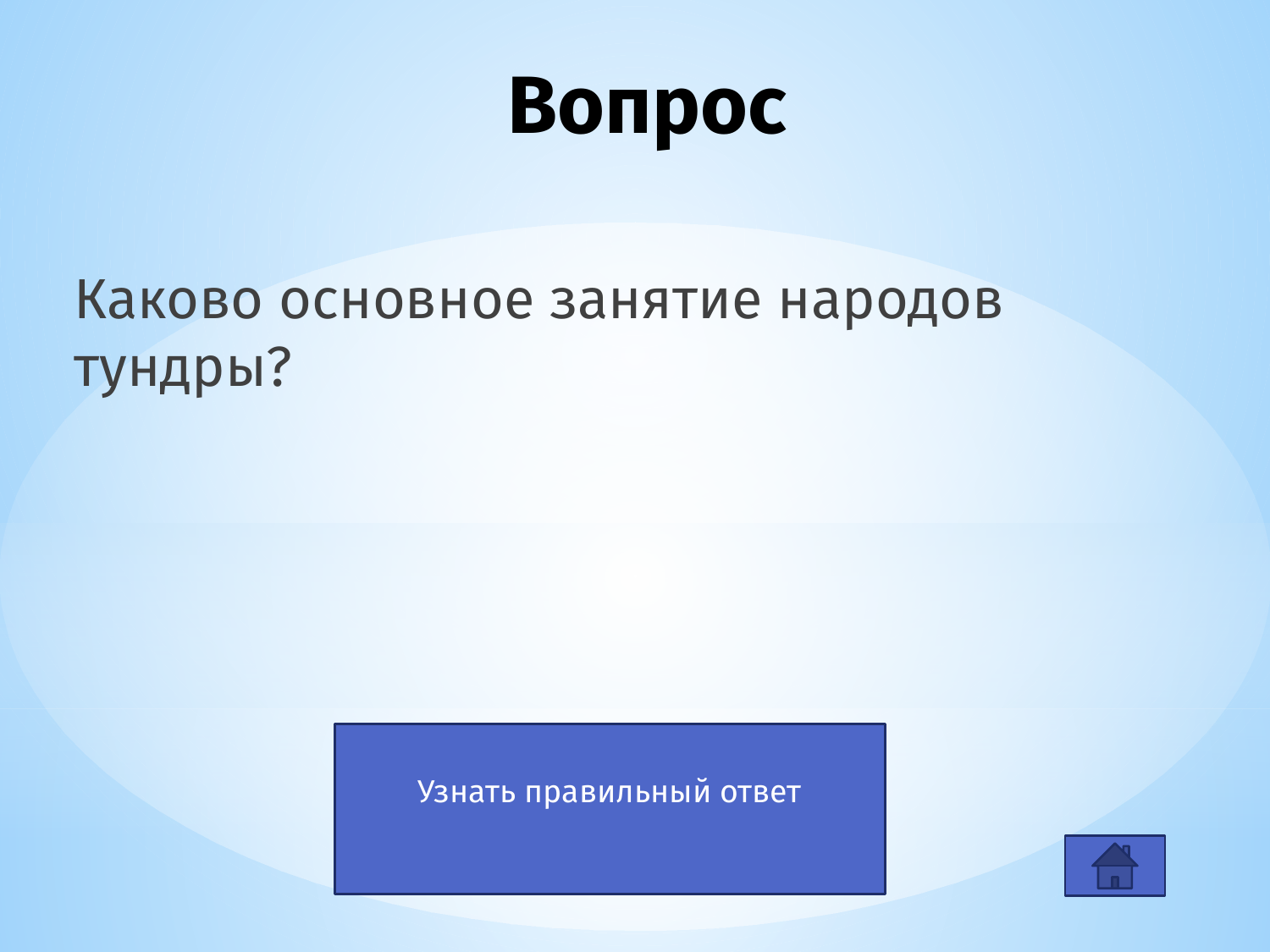

# Вопрос
Каково основное занятие народов тундры?
Узнать правильный ответ